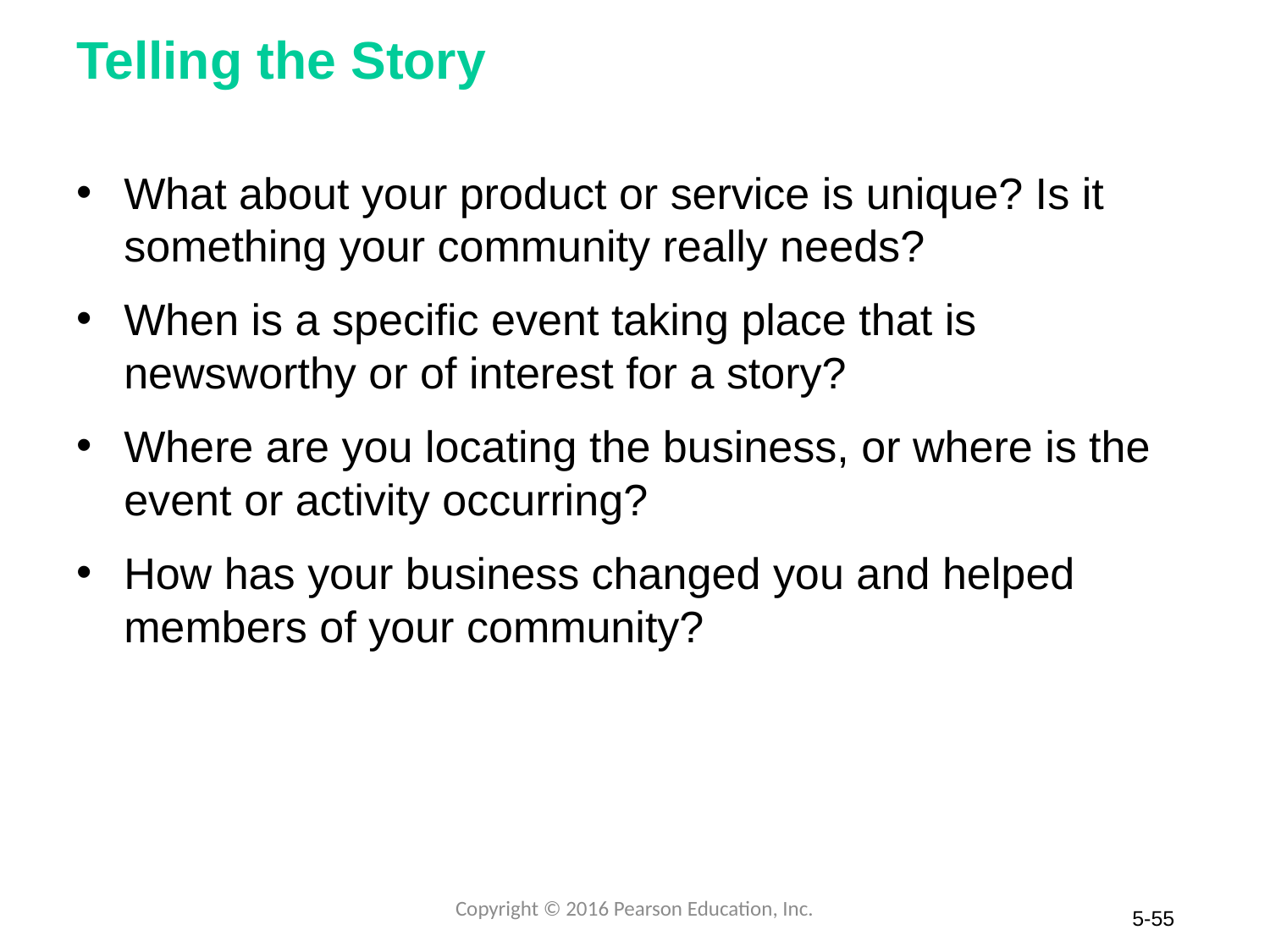

# Telling the Story
What about your product or service is unique? Is it something your community really needs?

When is a specific event taking place that is newsworthy or of interest for a story?

Where are you locating the business, or where is the event or activity occurring?

How has your business changed you and helped members of your community?

Copyright © 2016 Pearson Education, Inc.